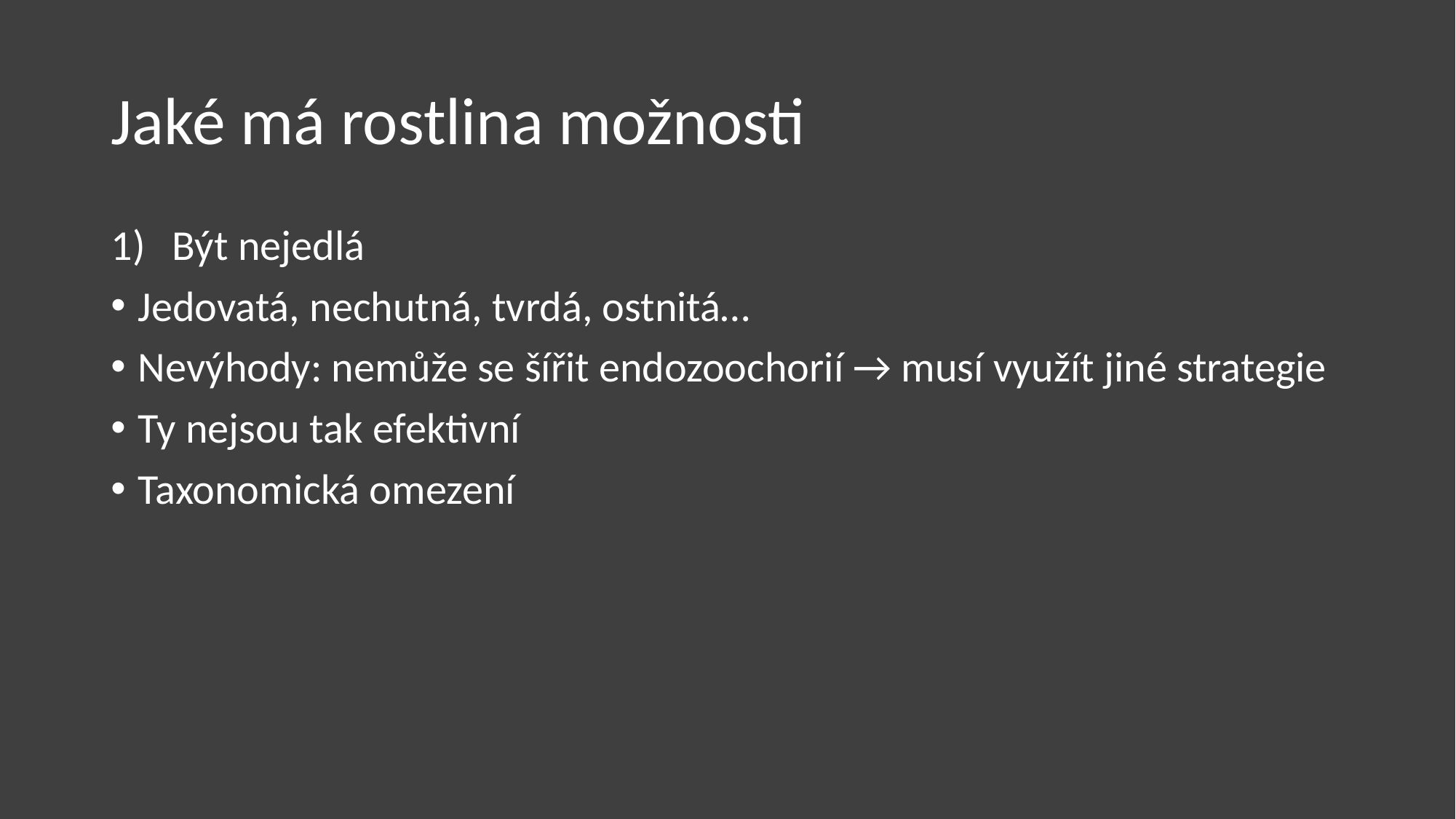

# Jaké má rostlina možnosti
Být nejedlá
Jedovatá, nechutná, tvrdá, ostnitá…
Nevýhody: nemůže se šířit endozoochorií → musí využít jiné strategie
Ty nejsou tak efektivní
Taxonomická omezení